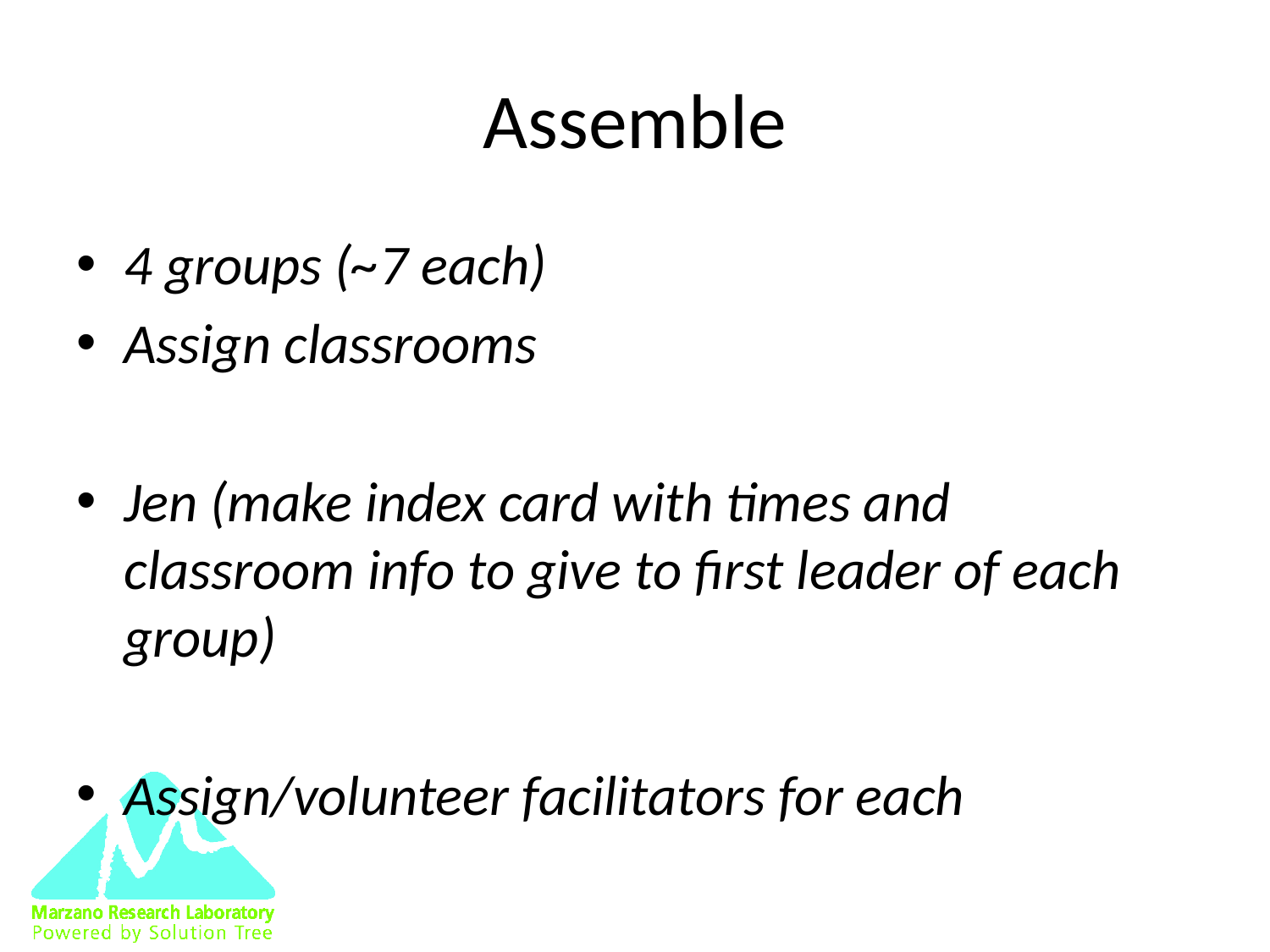

# Assemble
4 groups (~7 each)
Assign classrooms

Jen (make index card with times and classroom info to give to first leader of each group)

Assign/volunteer facilitators for each